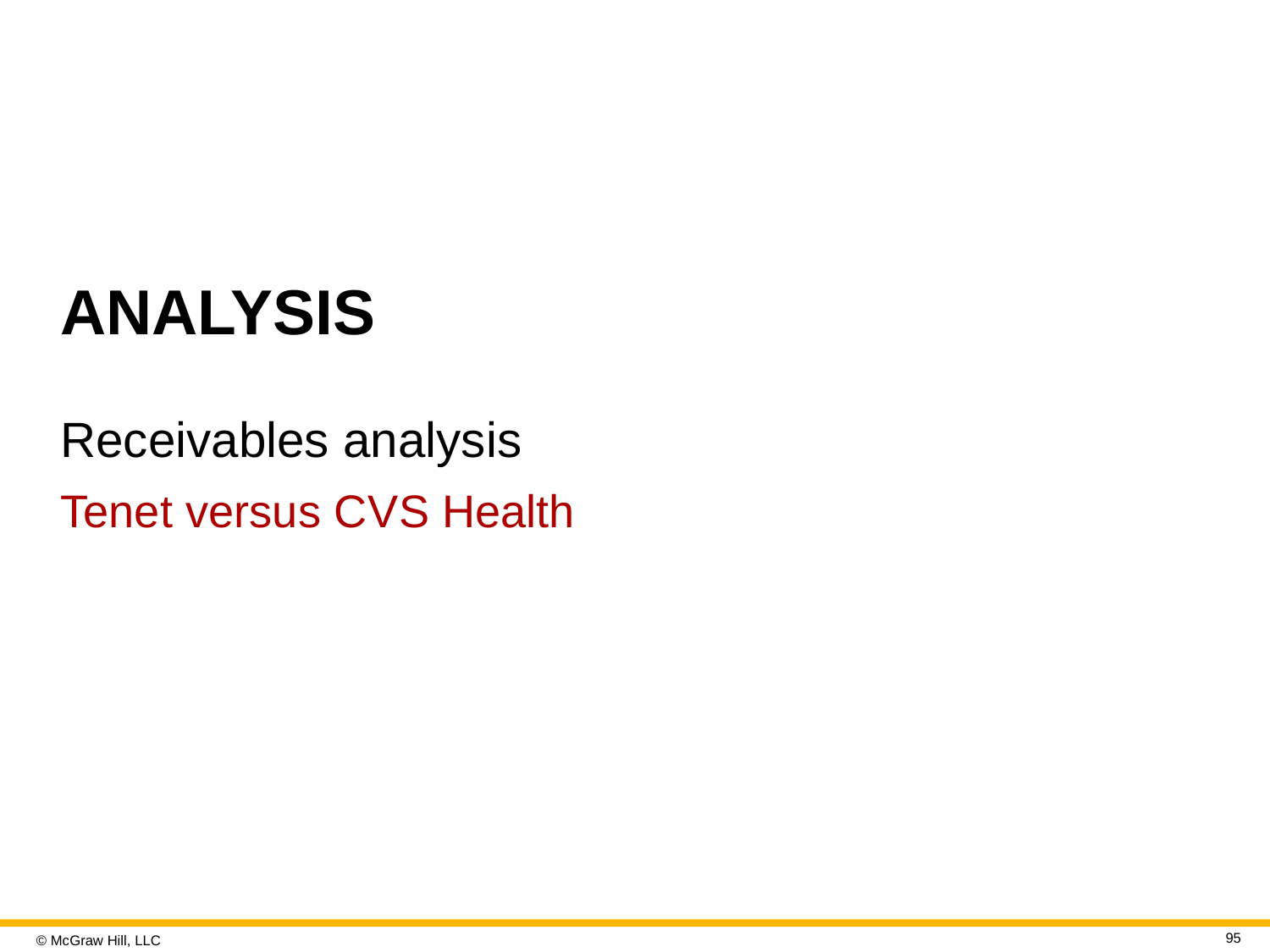

# ANALYSIS
Receivables analysis
Tenet versus C V S Health
95